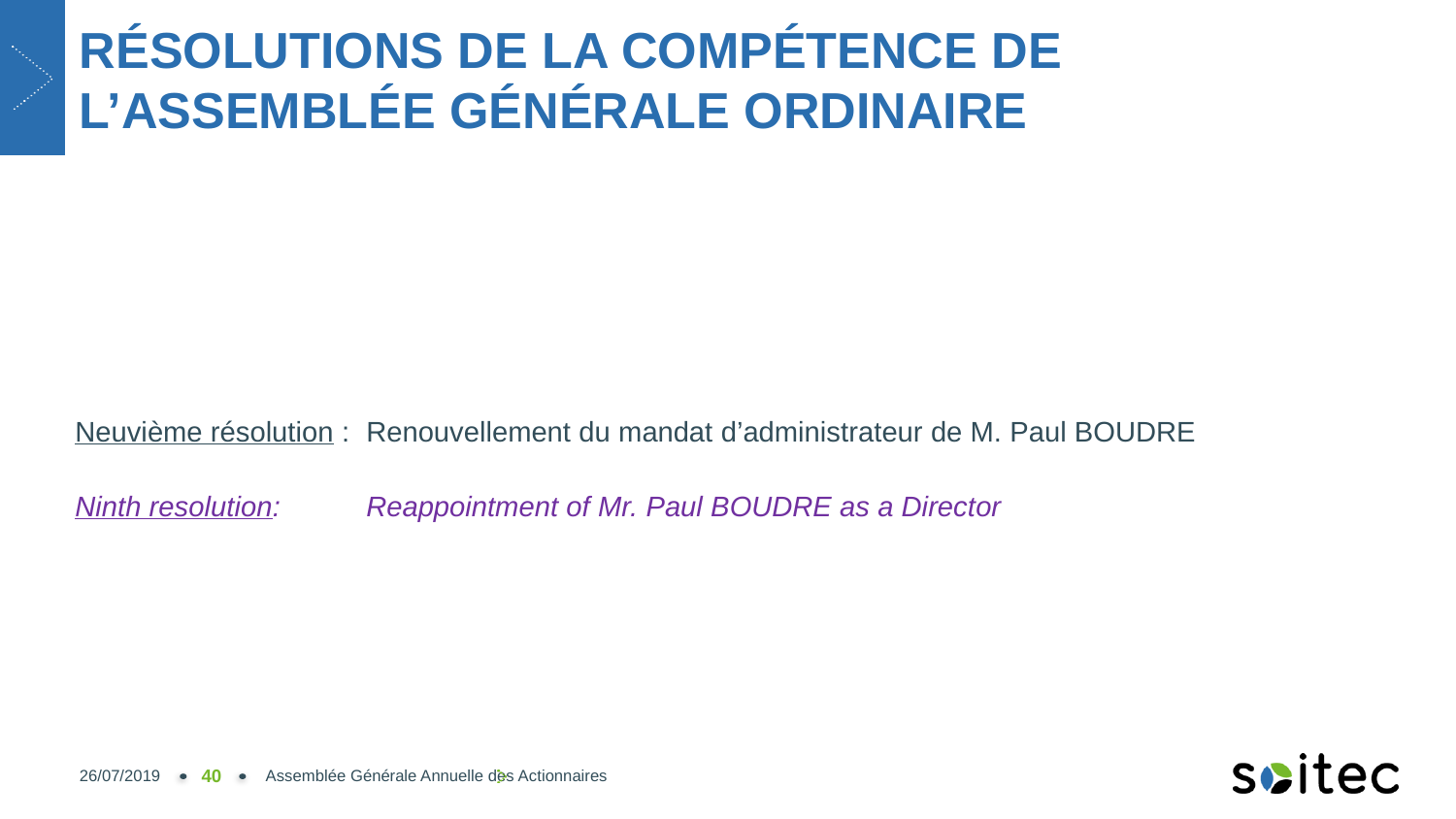

# RÉSOLUTIONS DE LA COMPÉTENCE DE L’ASSEMBLÉE GÉNÉRALE ORDINAIRE
Neuvième résolution :	Renouvellement du mandat d’administrateur de M. Paul BOUDRE

Ninth resolution:	Reappointment of Mr. Paul BOUDRE as a Director
26/07/2019
40
Assemblée Générale Annuelle des Actionnaires